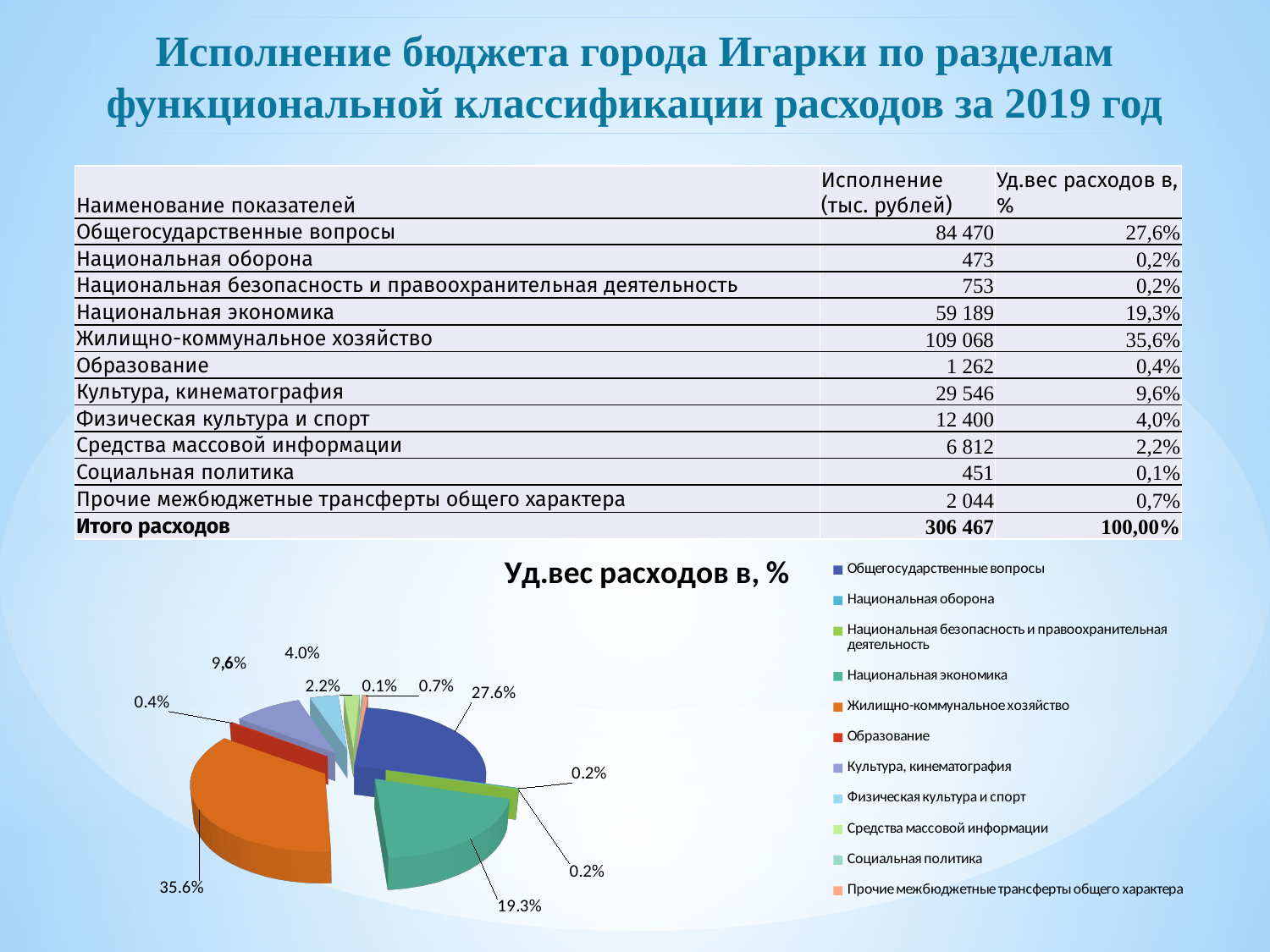

Исполнение бюджета города Игарки по разделам
функциональной классификации расходов за 2019 год
| Наименование показателей | Исполнение (тыс. рублей) | Уд.вес расходов в, % |
| --- | --- | --- |
| Общегосударственные вопросы | 84 470 | 27,6% |
| Национальная оборона | 473 | 0,2% |
| Национальная безопасность и правоохранительная деятельность | 753 | 0,2% |
| Национальная экономика | 59 189 | 19,3% |
| Жилищно-коммунальное хозяйство | 109 068 | 35,6% |
| Образование | 1 262 | 0,4% |
| Культура, кинематография | 29 546 | 9,6% |
| Физическая культура и спорт | 12 400 | 4,0% |
| Средства массовой информации | 6 812 | 2,2% |
| Социальная политика | 451 | 0,1% |
| Прочие межбюджетные трансферты общего характера | 2 044 | 0,7% |
| Итого расходов | 306 467 | 100,00% |

[unsupported chart]